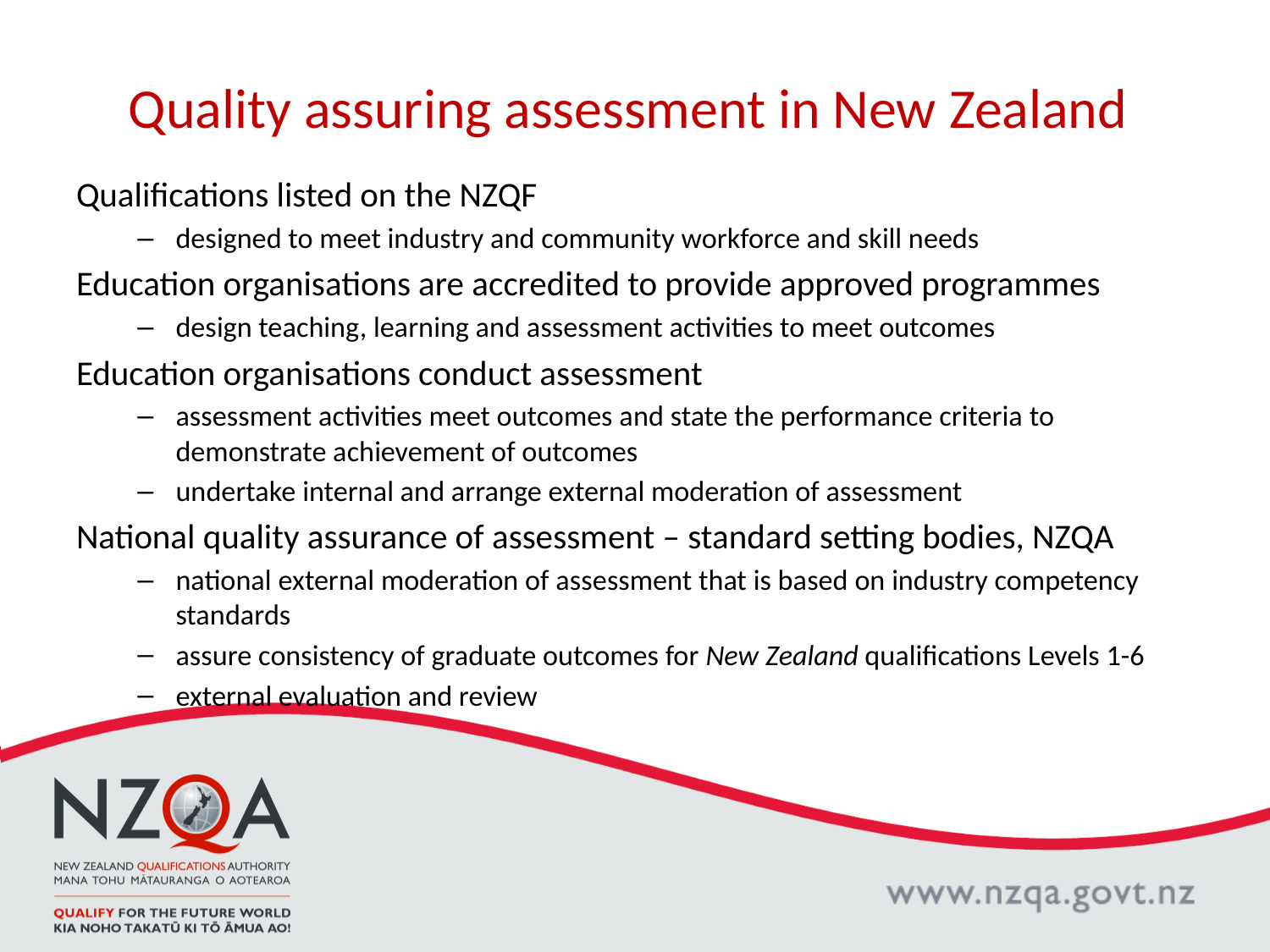

# Quality assuring assessment in New Zealand
Qualifications listed on the NZQF
designed to meet industry and community workforce and skill needs
Education organisations are accredited to provide approved programmes
design teaching, learning and assessment activities to meet outcomes
Education organisations conduct assessment
assessment activities meet outcomes and state the performance criteria to demonstrate achievement of outcomes
undertake internal and arrange external moderation of assessment
National quality assurance of assessment – standard setting bodies, NZQA
national external moderation of assessment that is based on industry competency standards
assure consistency of graduate outcomes for New Zealand qualifications Levels 1-6
external evaluation and review